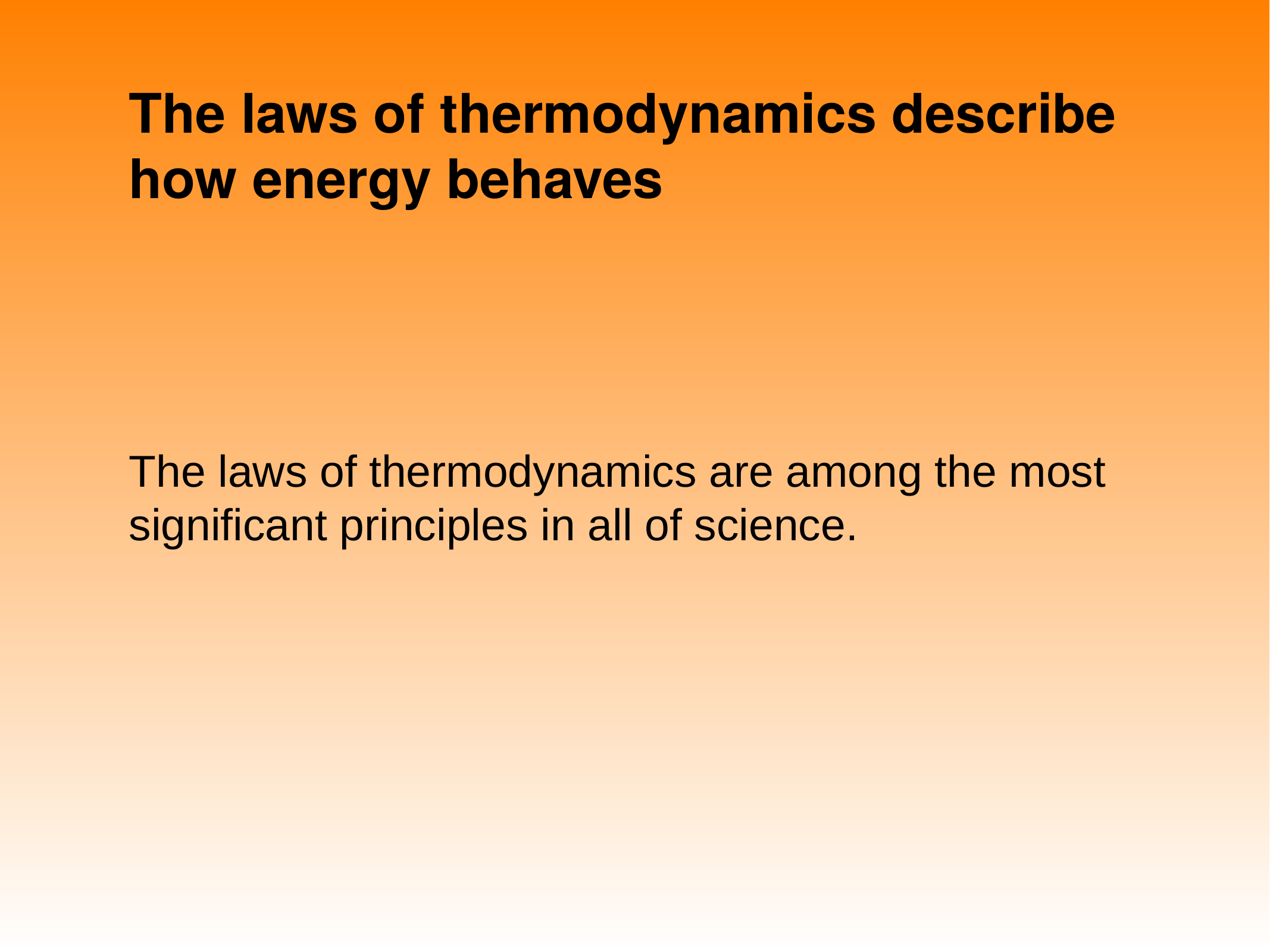

# The laws of thermodynamics describe how energy behaves
The laws of thermodynamics are among the most significant principles in all of science.